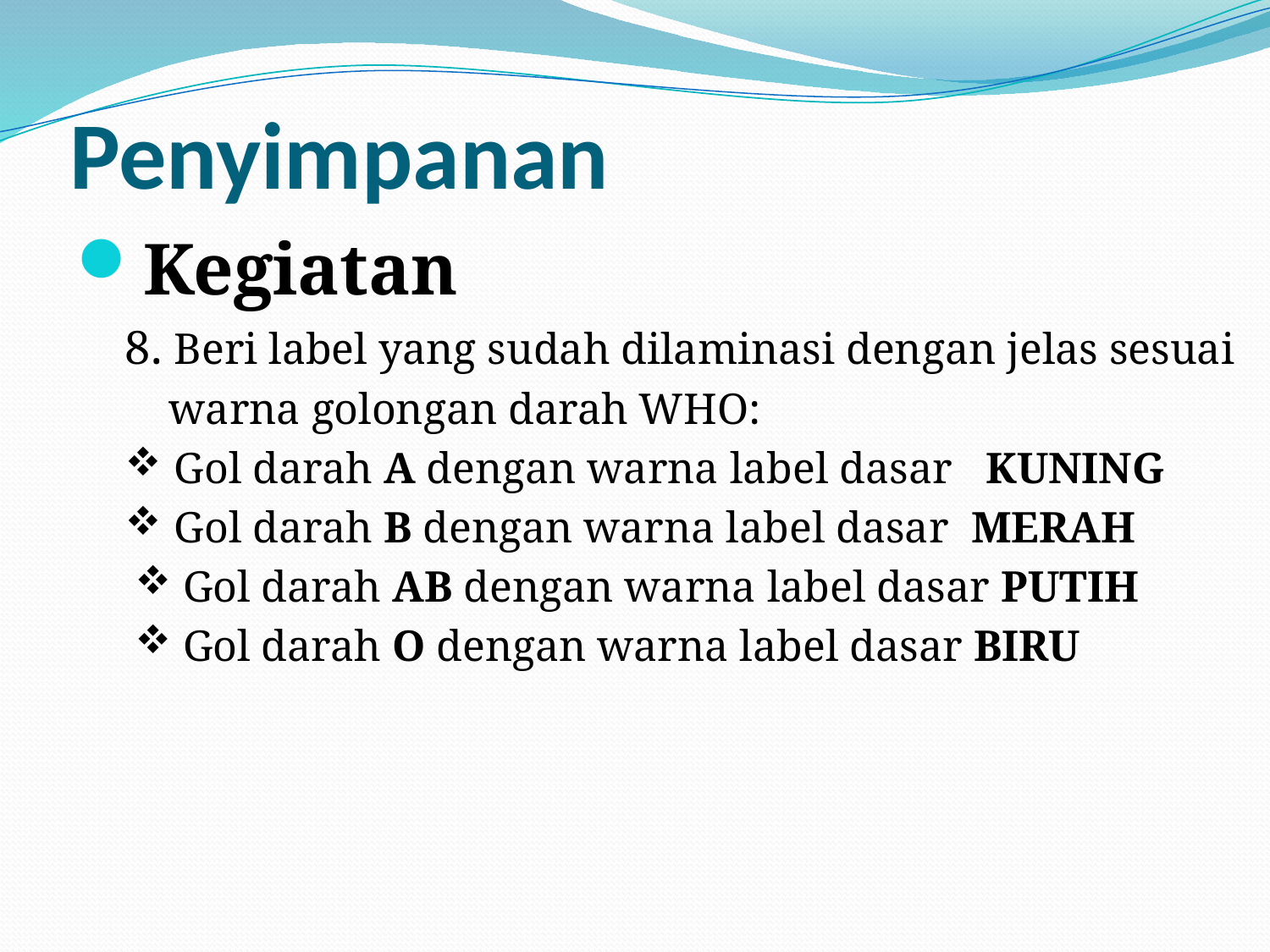

# Penyimpanan
Kegiatan
8. Beri label yang sudah dilaminasi dengan jelas sesuai
    warna golongan darah WHO:
 Gol darah A dengan warna label dasar   KUNING
 Gol darah B dengan warna label dasar  MERAH
 Gol darah AB dengan warna label dasar PUTIH
 Gol darah O dengan warna label dasar BIRU